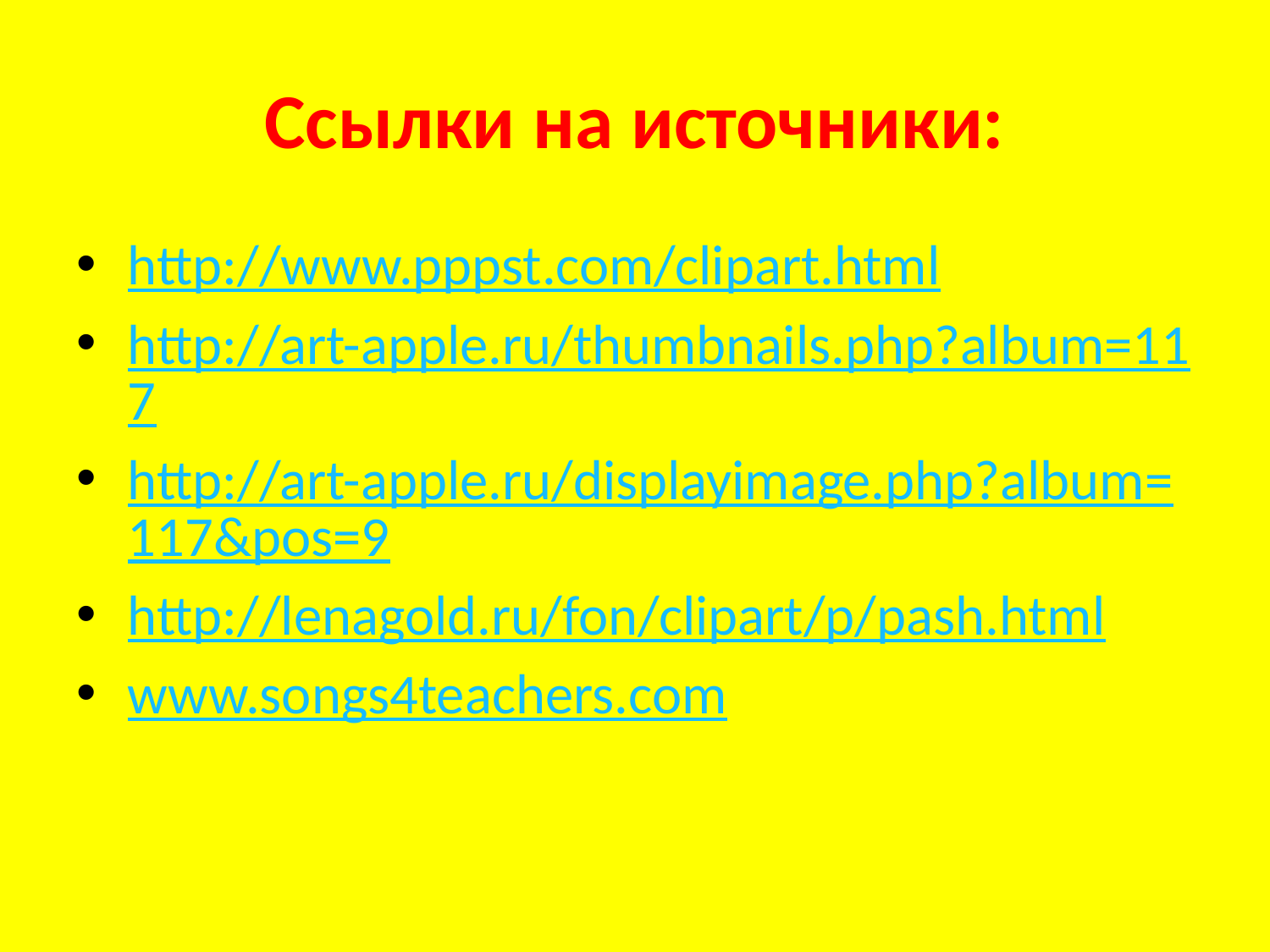

# Ссылки на источники:
http://www.pppst.com/clipart.html
http://art-apple.ru/thumbnails.php?album=117
http://art-apple.ru/displayimage.php?album=117&pos=9
http://lenagold.ru/fon/clipart/p/pash.html
www.songs4teachers.com